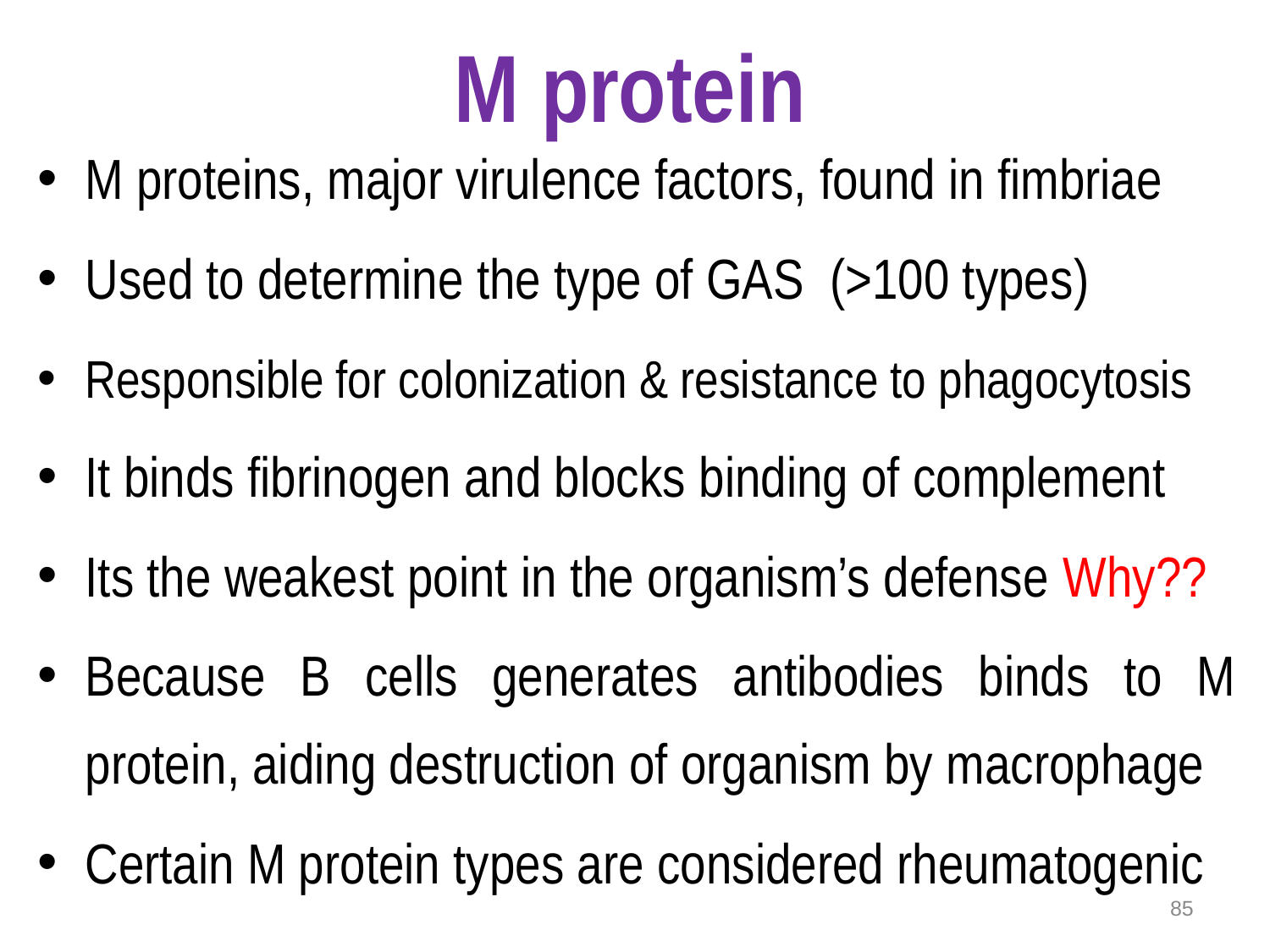

# M protein
M proteins, major virulence factors, found in fimbriae
Used to determine the type of GAS  (>100 types)
Responsible for colonization & resistance to phagocytosis
It binds fibrinogen and blocks binding of complement
Its the weakest point in the organism’s defense Why??
Because B cells generates antibodies binds to M protein, aiding destruction of organism by macrophage
Certain M protein types are considered rheumatogenic

85